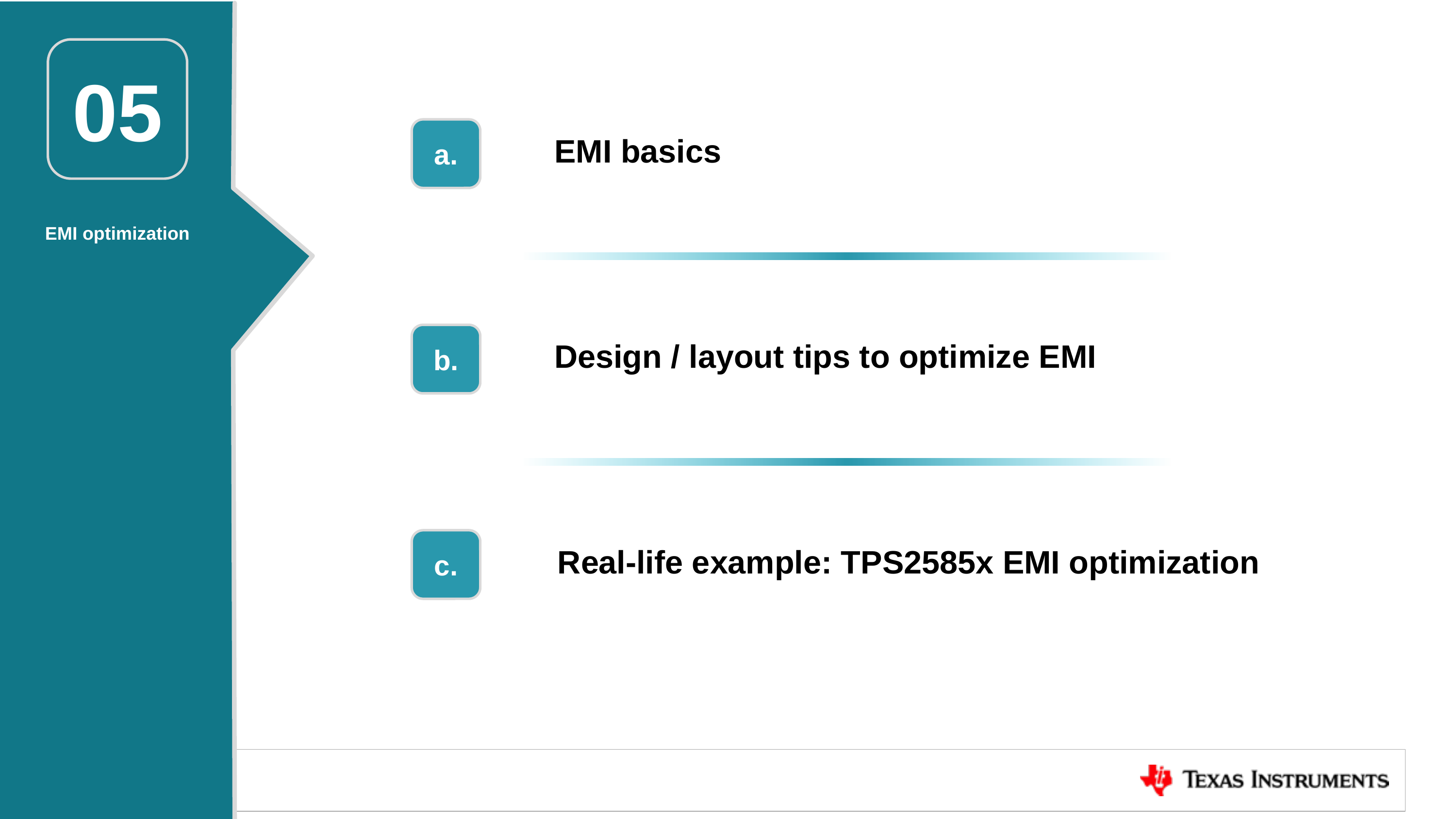

05
EMI optimization
a.
EMI basics

b.
Design / layout tips to optimize EMI

c.
Real-life example: TPS2585x EMI optimization